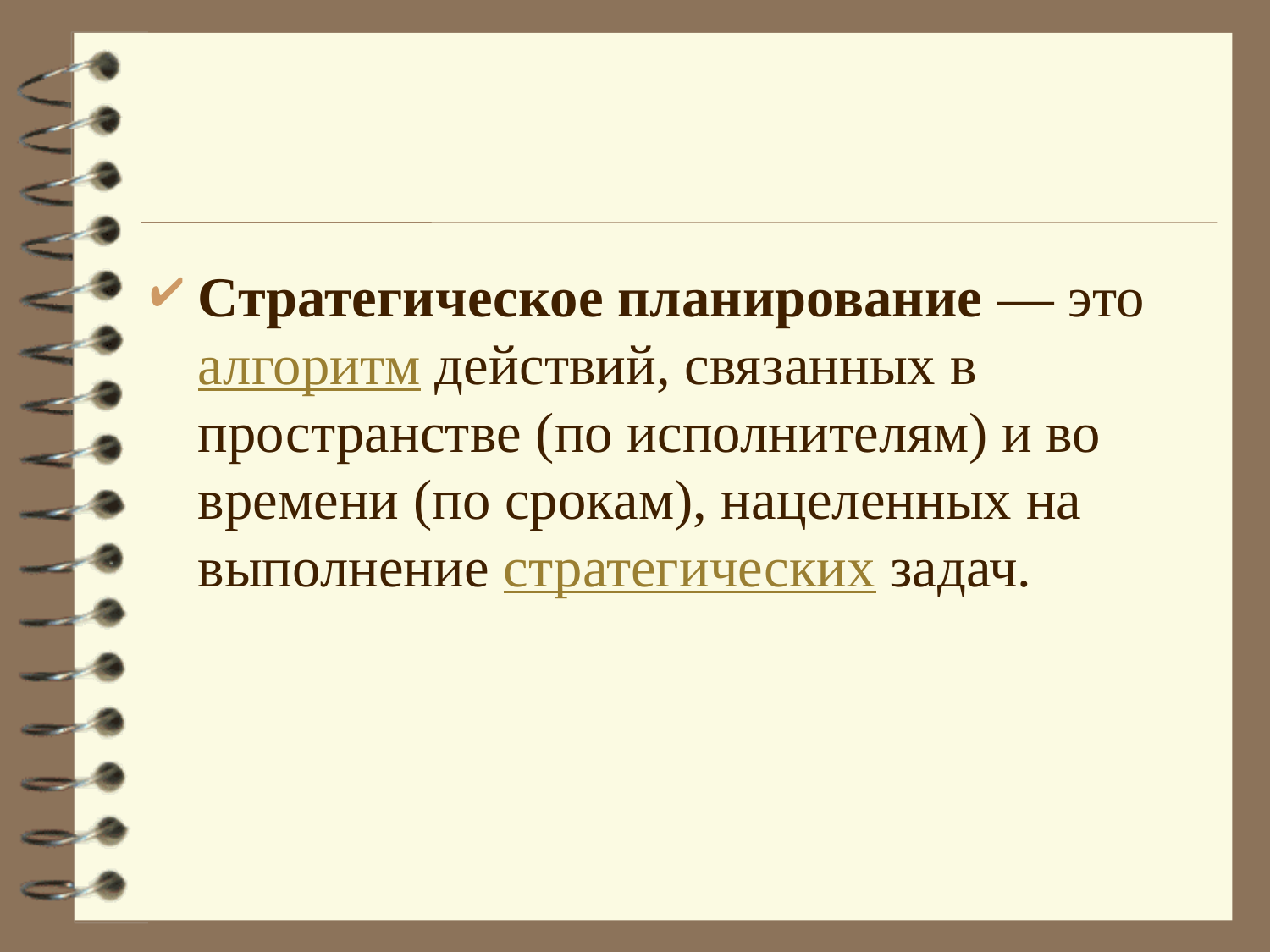

#
Стратегическое планирование — это алгоритм действий, связанных в пространстве (по исполнителям) и во времени (по срокам), нацеленных на выполнение стратегических задач.